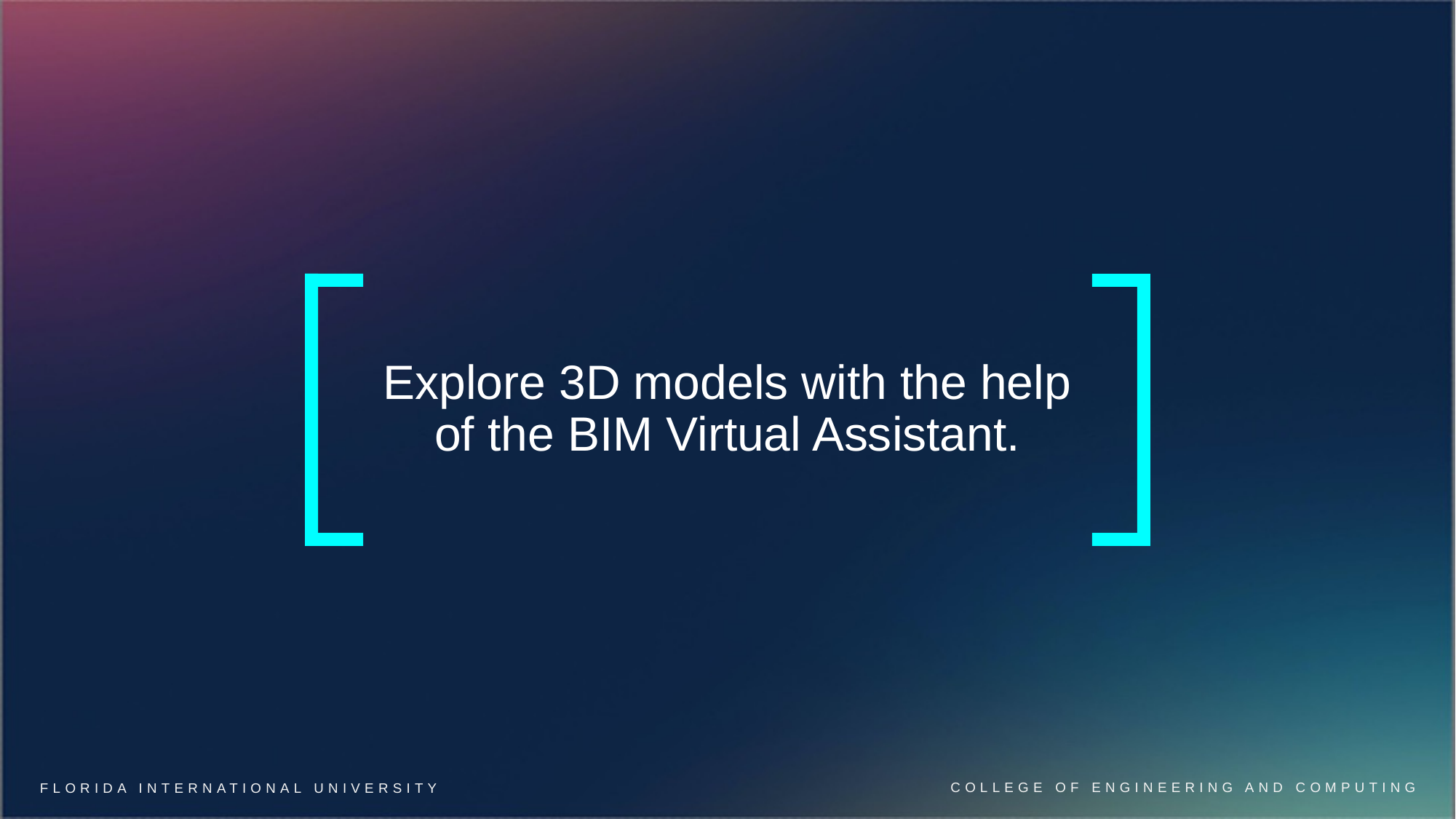

Explore 3D models with the help of the BIM Virtual Assistant.